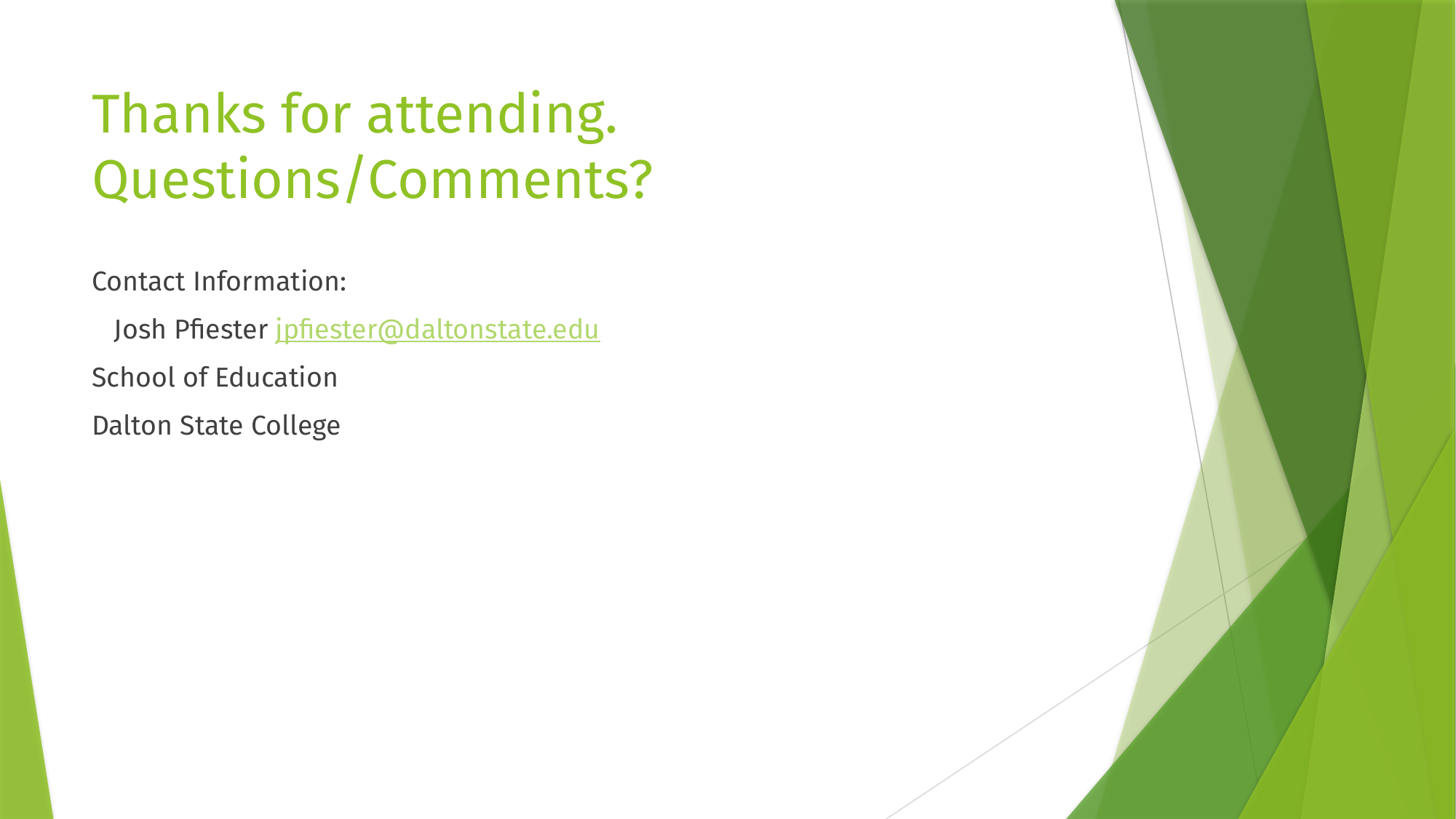

# Thanks for attending. Questions/Comments?
Contact Information:
Josh Pfiester jpfiester@daltonstate.edu
School of Education
Dalton State College